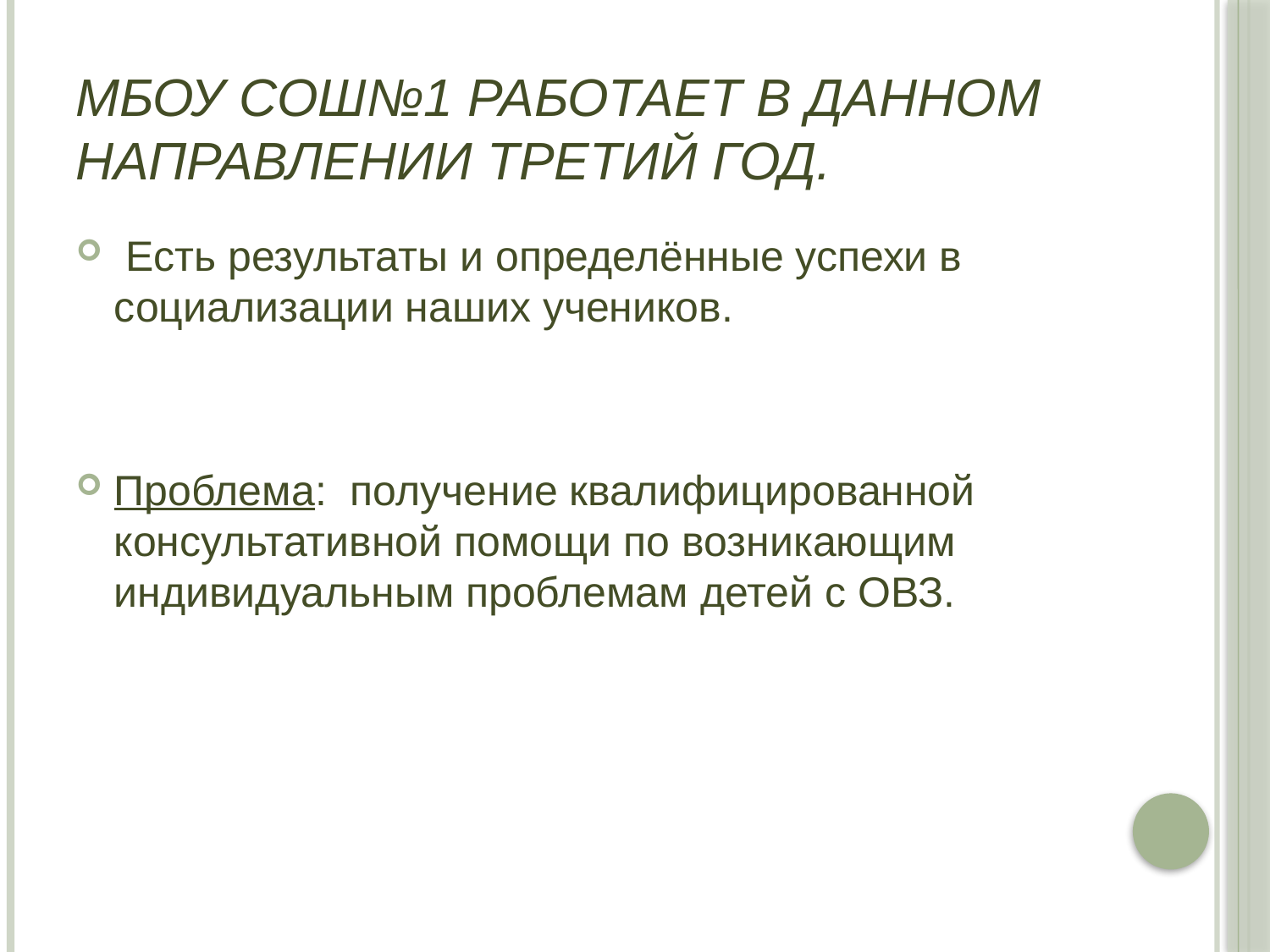

# МБОУ СОШ№1 работает в данном направлении третий год.
 Есть результаты и определённые успехи в социализации наших учеников.

Проблема:  получение квалифицированной консультативной помощи по возникающим индивидуальным проблемам детей с ОВЗ.